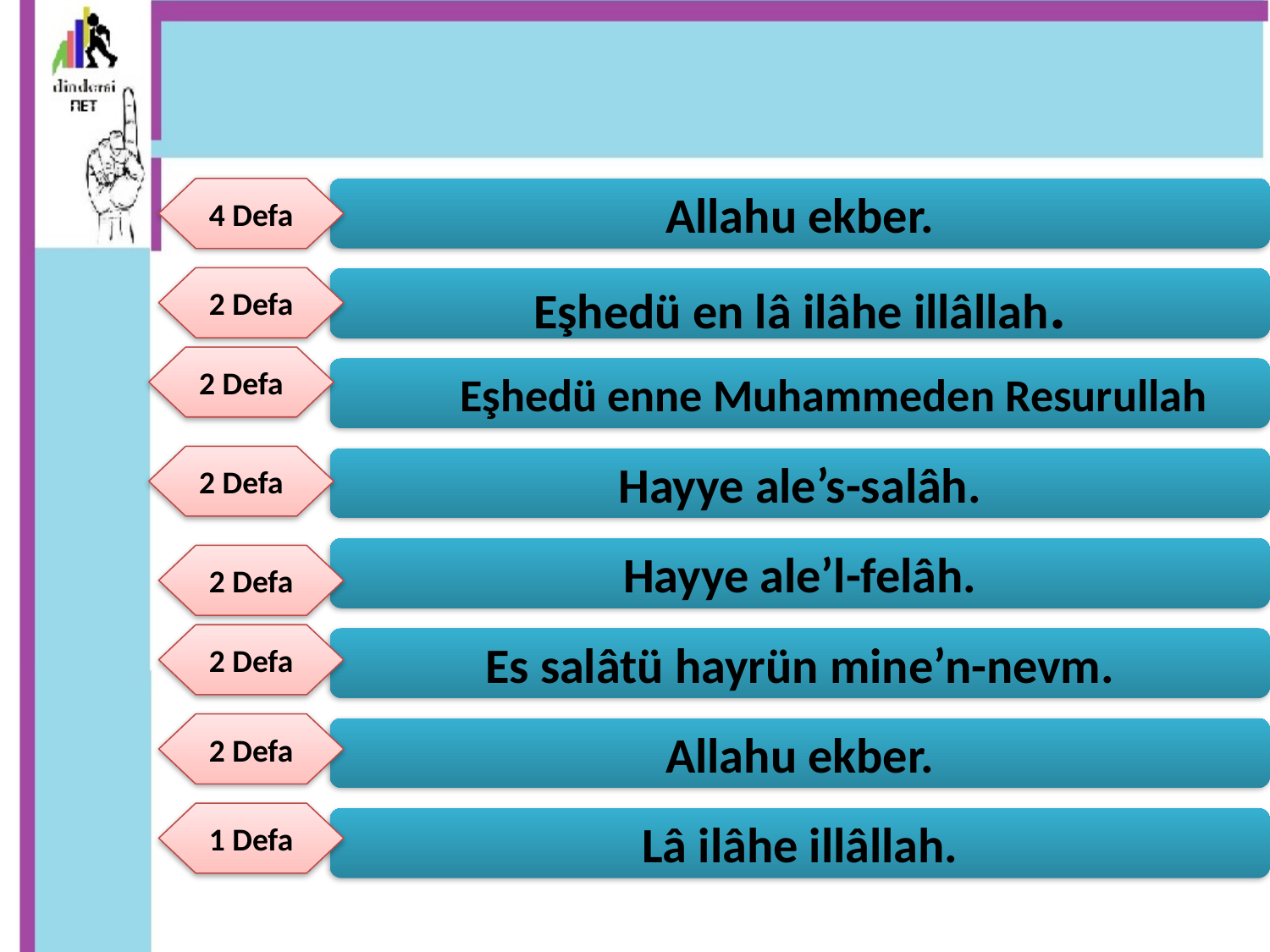

4 Defa
Allahu ekber.
2 Defa
Eşhedü en lâ ilâhe illâllah.
2 Defa
           Eşhedü enne Muhammeden Resurullah
2 Defa
Hayye ale’s-salâh.
Hayye ale’l-felâh.
2 Defa
2 Defa
Es salâtü hayrün mine’n-nevm.
2 Defa
Allahu ekber.
1 Defa
Lâ ilâhe illâllah.